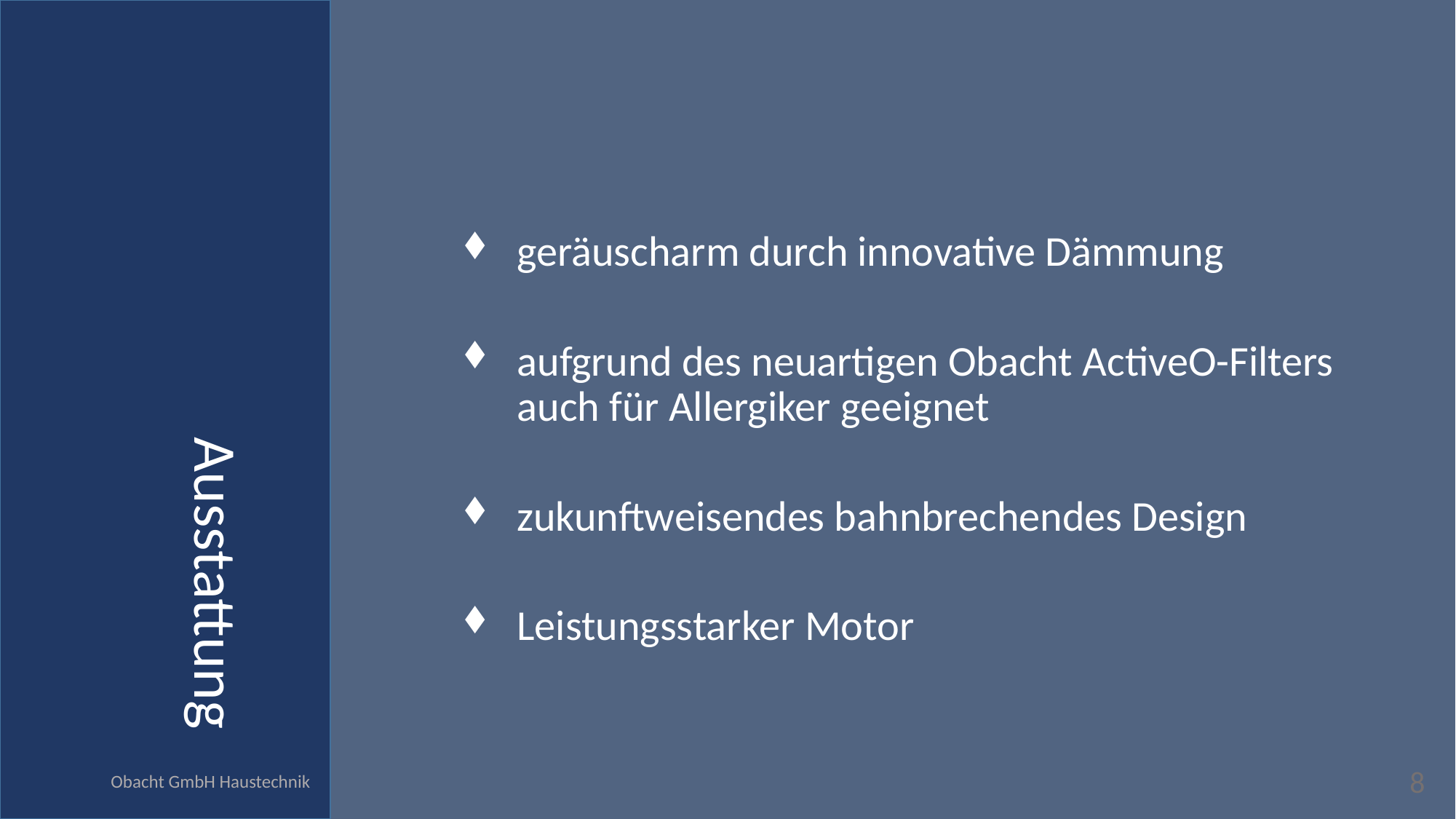

# Ausstattung
geräuscharm durch innovative Dämmung
aufgrund des neuartigen Obacht ActiveO-Filters auch für Allergiker geeignet
zukunftweisendes bahnbrechendes Design
Leistungsstarker Motor
Obacht GmbH Haustechnik
8